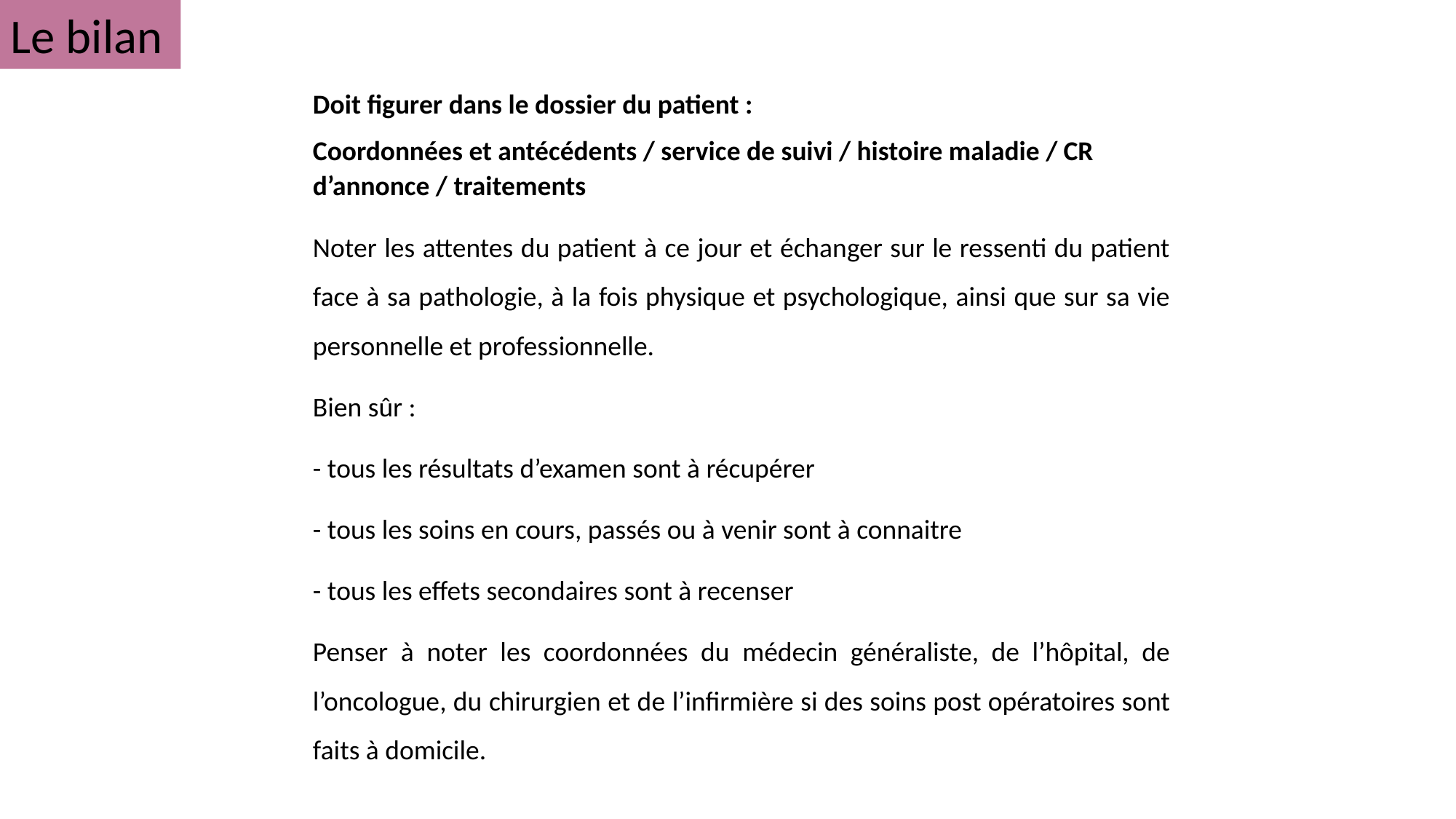

Le bilan
Doit figurer dans le dossier du patient :
Coordonnées et antécédents / service de suivi / histoire maladie / CR d’annonce / traitements
Noter les attentes du patient à ce jour et échanger sur le ressenti du patient face à sa pathologie, à la fois physique et psychologique, ainsi que sur sa vie personnelle et professionnelle.
Bien sûr :
- tous les résultats d’examen sont à récupérer
- tous les soins en cours, passés ou à venir sont à connaitre
- tous les effets secondaires sont à recenser
Penser à noter les coordonnées du médecin généraliste, de l’hôpital, de l’oncologue, du chirurgien et de l’infirmière si des soins post opératoires sont faits à domicile.